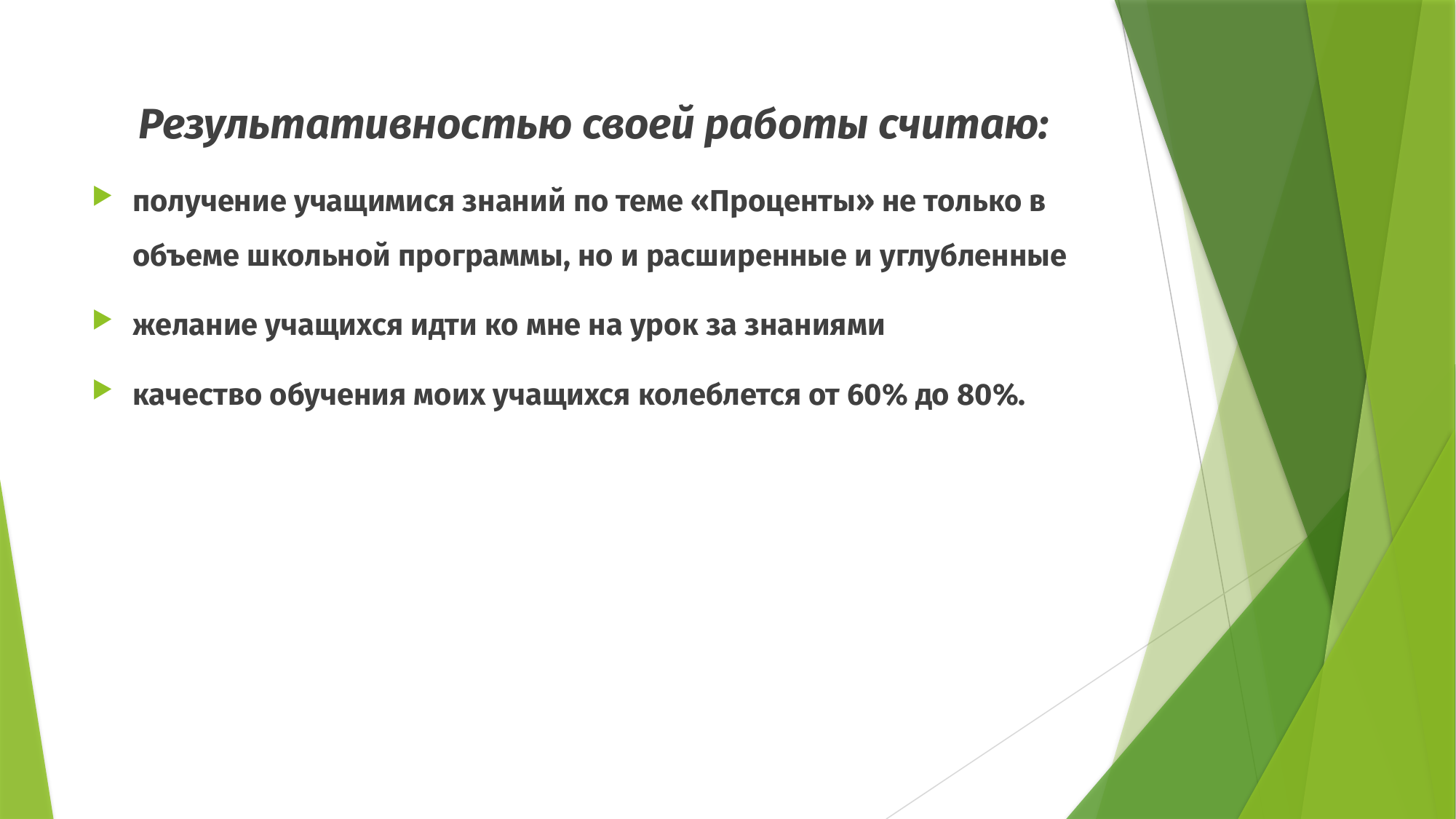

Результативностью своей работы считаю:
получение учащимися знаний по теме «Проценты» не только в объеме школьной программы, но и расширенные и углубленные
желание учащихся идти ко мне на урок за знаниями
качество обучения моих учащихся колеблется от 60% до 80%.